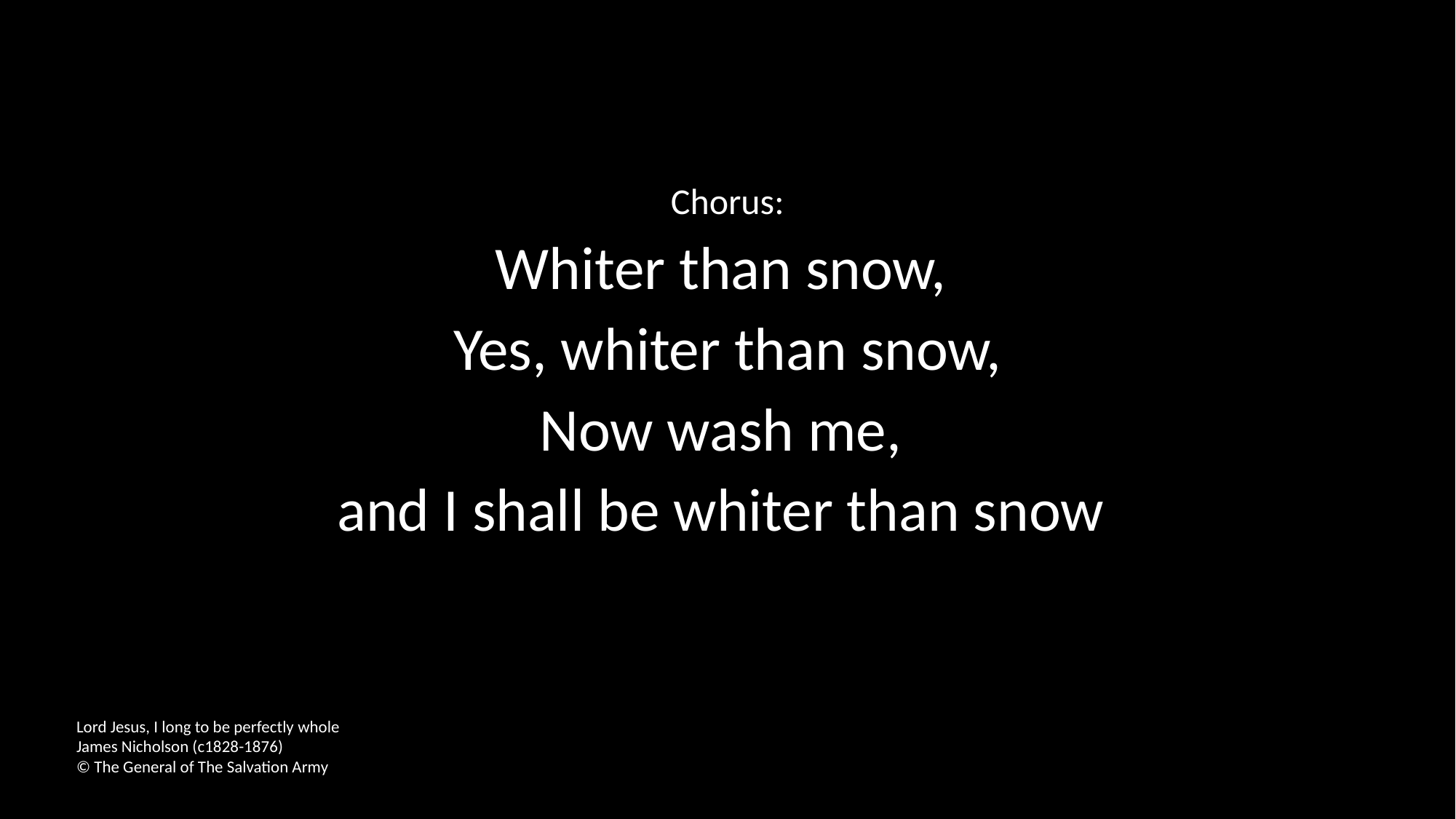

Chorus:
Whiter than snow,
Yes, whiter than snow,
Now wash me,
and I shall be whiter than snow
Lord Jesus, I long to be perfectly whole
James Nicholson (c1828-1876)
© The General of The Salvation Army